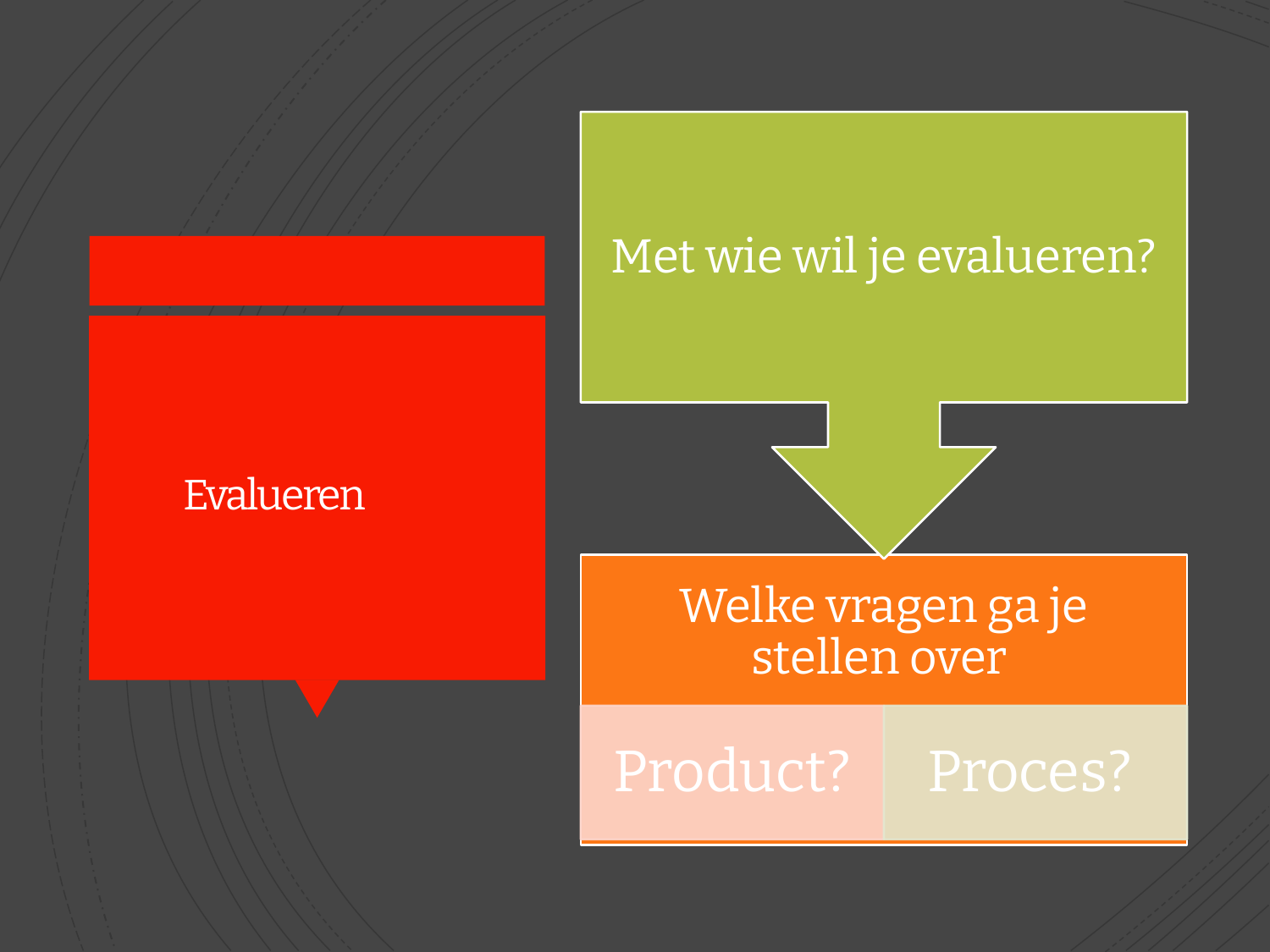

Welke vragen ga je stellen over
Product?
Proces?
Met wie wil je evalueren?
# Evalueren